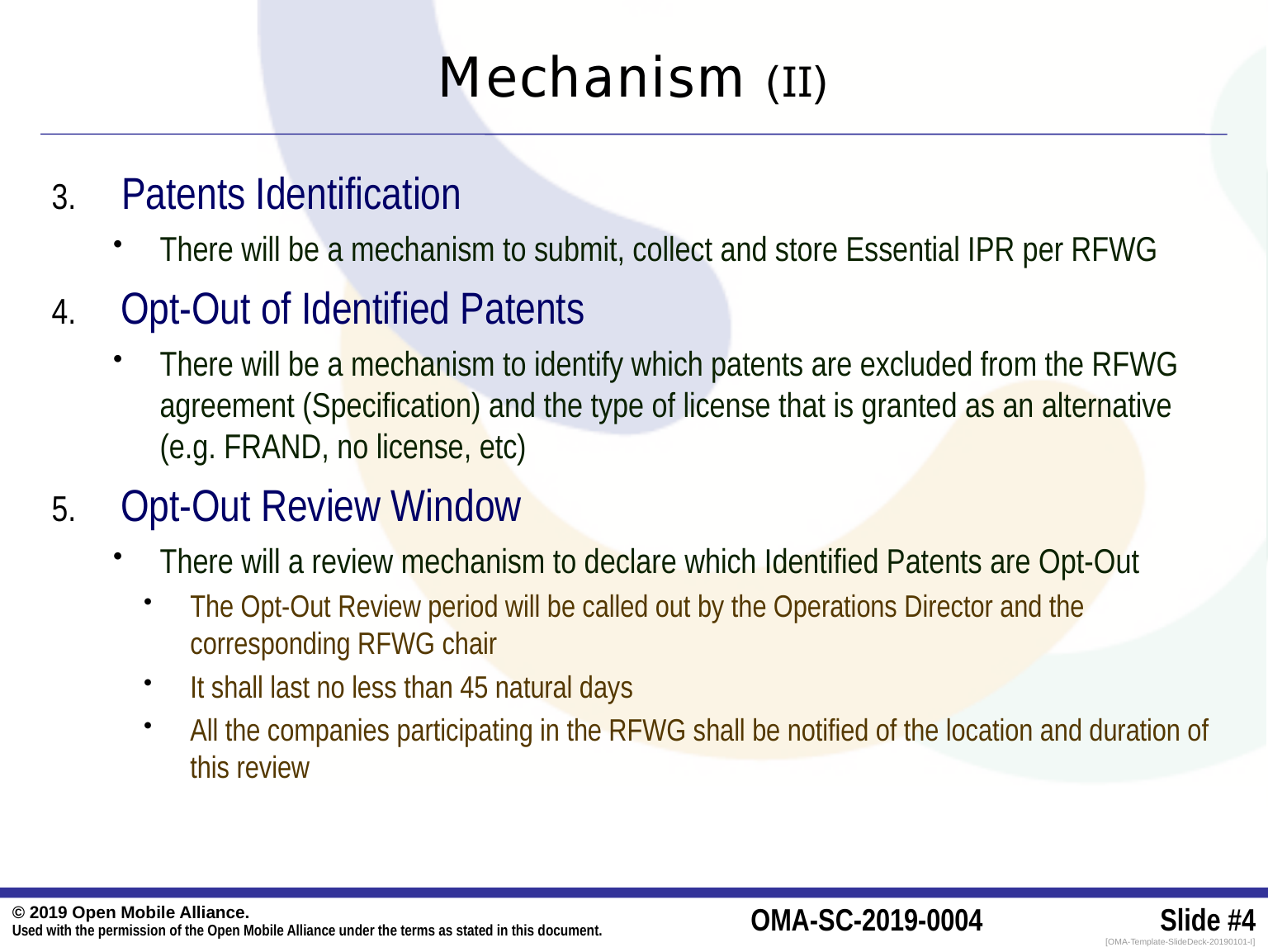

# Mechanism (II)
Patents Identification
There will be a mechanism to submit, collect and store Essential IPR per RFWG
Opt-Out of Identified Patents
There will be a mechanism to identify which patents are excluded from the RFWG  agreement (Specification) and the type of license that is granted as an alternative (e.g. FRAND, no license, etc)
Opt-Out Review Window
There will a review mechanism to declare which Identified Patents are Opt-Out
The Opt-Out Review period will be called out by the Operations Director and the corresponding RFWG chair
It shall last no less than 45 natural days
All the companies participating in the RFWG shall be notified of the location and duration of this review